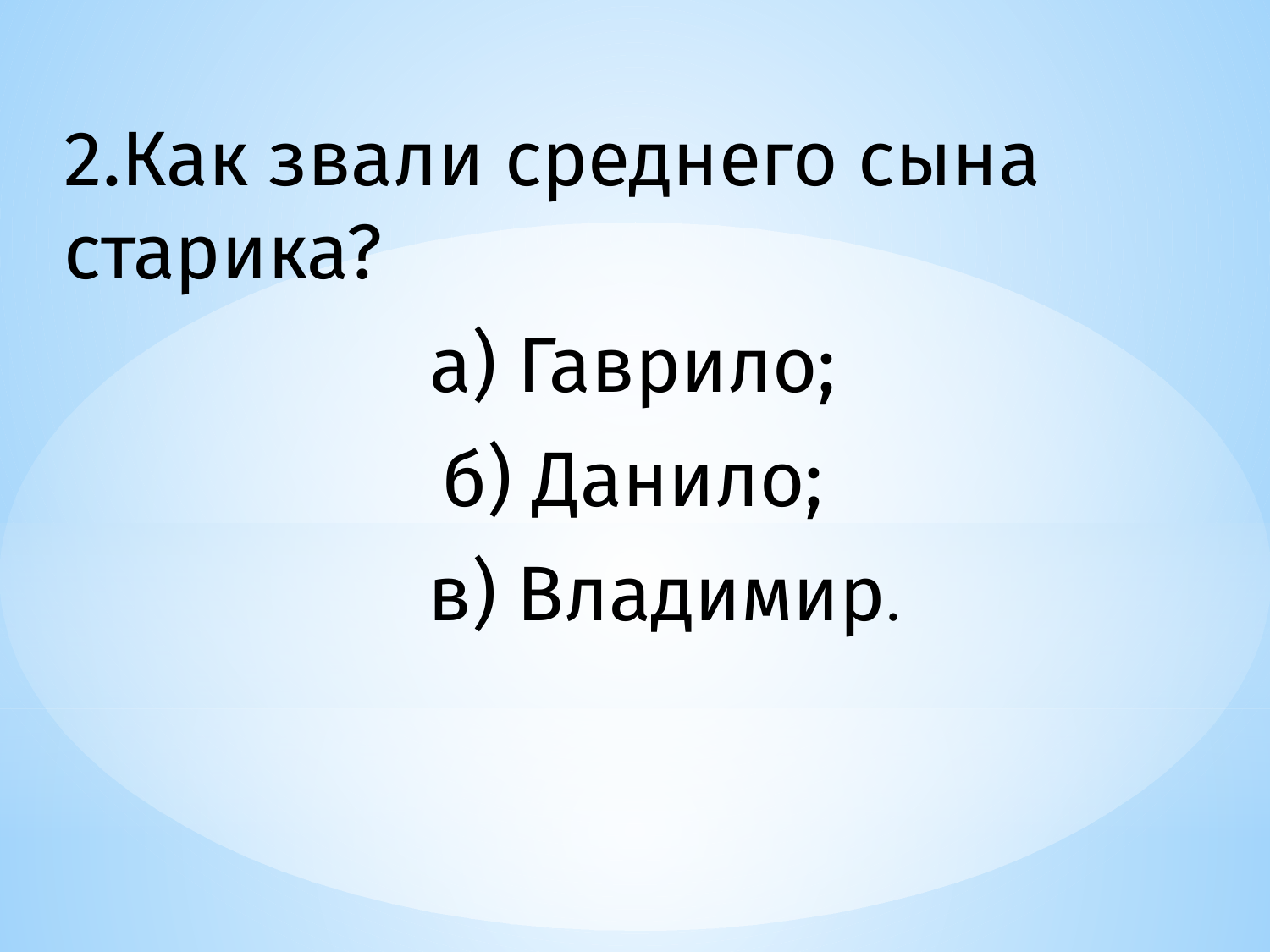

2.Как звали среднего сына старика?
 а) Гаврило;
б) Данило;
   в) Владимир.

#